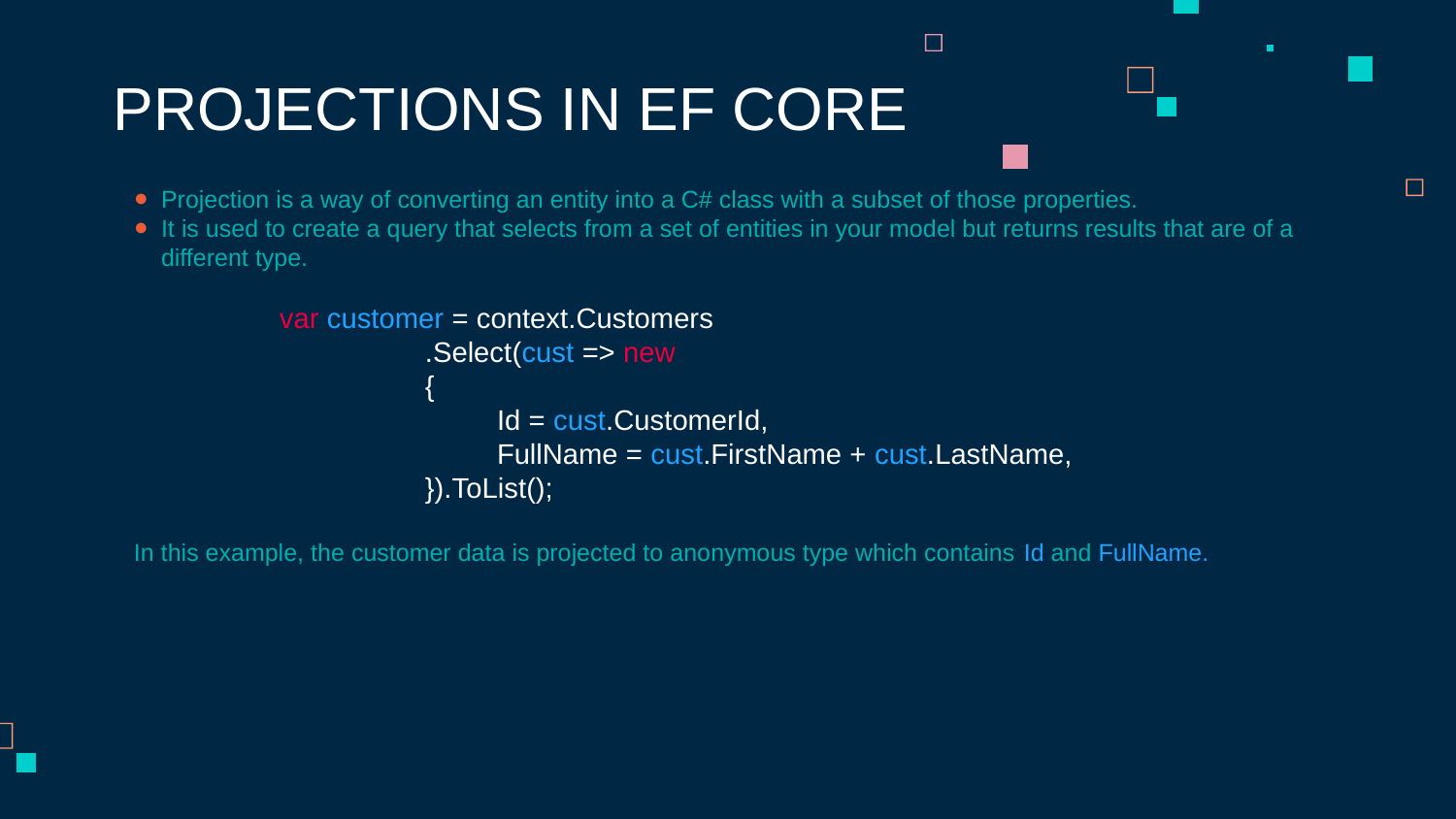

# PROJECTIONS IN EF CORE
Projection is a way of converting an entity into a C# class with a subset of those properties.
It is used to create a query that selects from a set of entities in your model but returns results that are of a different type.

	var customer = context.Customers
		.Select(cust => new
		{
		         Id = cust.CustomerId,
		         FullName = cust.FirstName + cust.LastName,
		}).ToList();

In this example, the customer data is projected to anonymous type which contains Id and FullName.